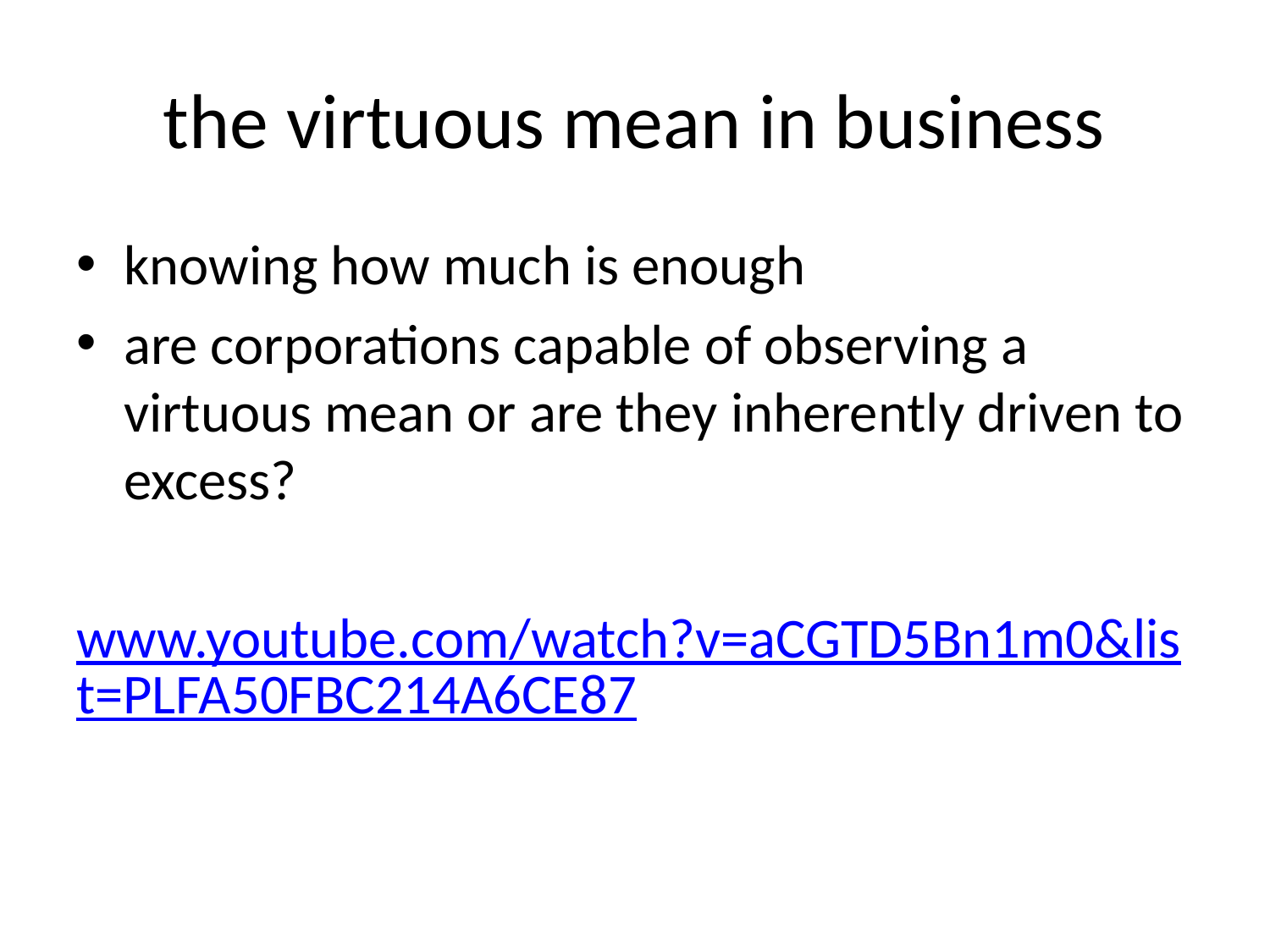

# the virtuous mean in business
knowing how much is enough
are corporations capable of observing a virtuous mean or are they inherently driven to excess?

www.youtube.com/watch?v=aCGTD5Bn1m0&list=PLFA50FBC214A6CE87